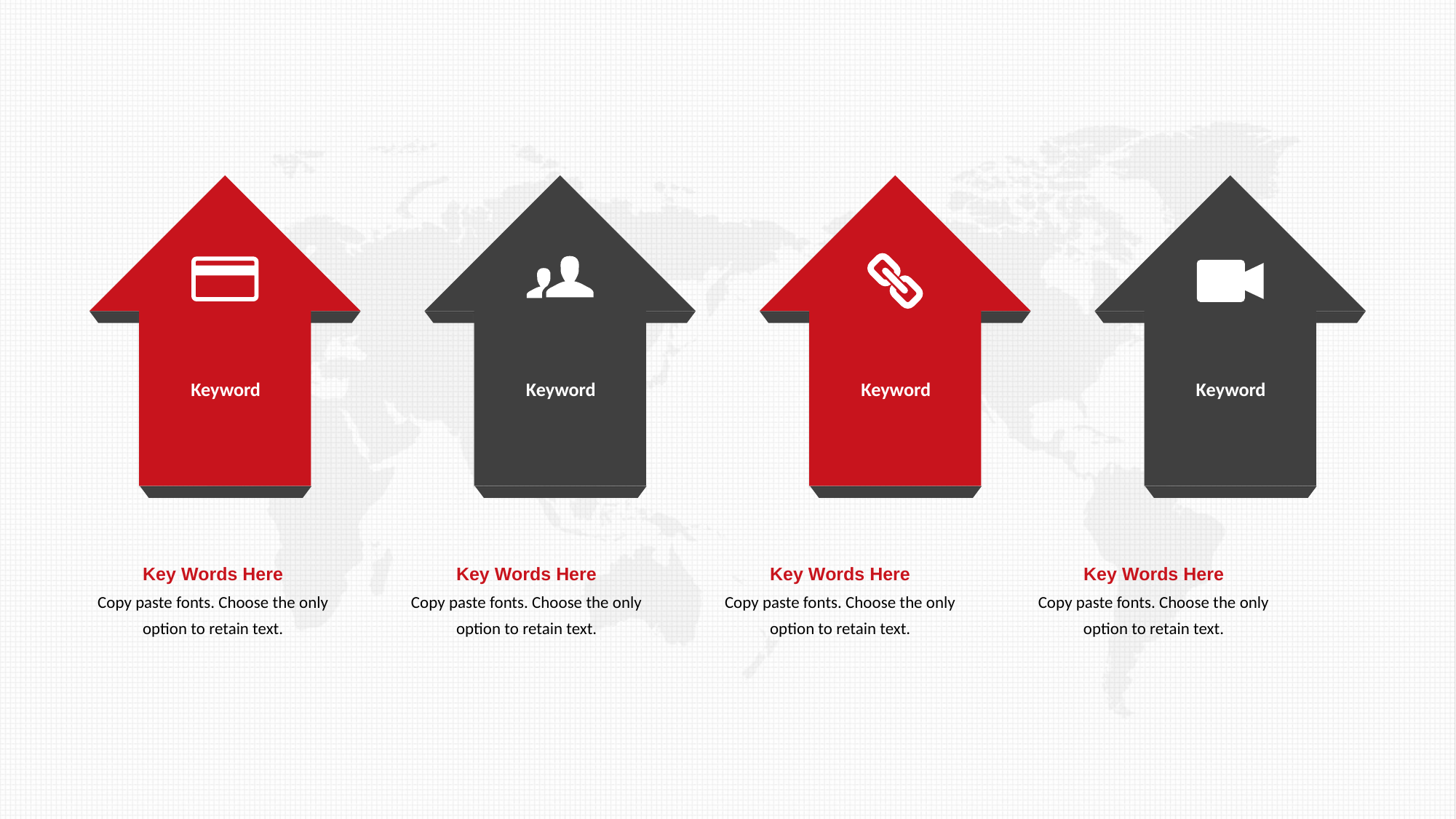

Keyword

Keyword

Keyword

Keyword

Key Words Here
Key Words Here
Key Words Here
Key Words Here
Copy paste fonts. Choose the only option to retain text.
Copy paste fonts. Choose the only option to retain text.
Copy paste fonts. Choose the only option to retain text.
Copy paste fonts. Choose the only option to retain text.